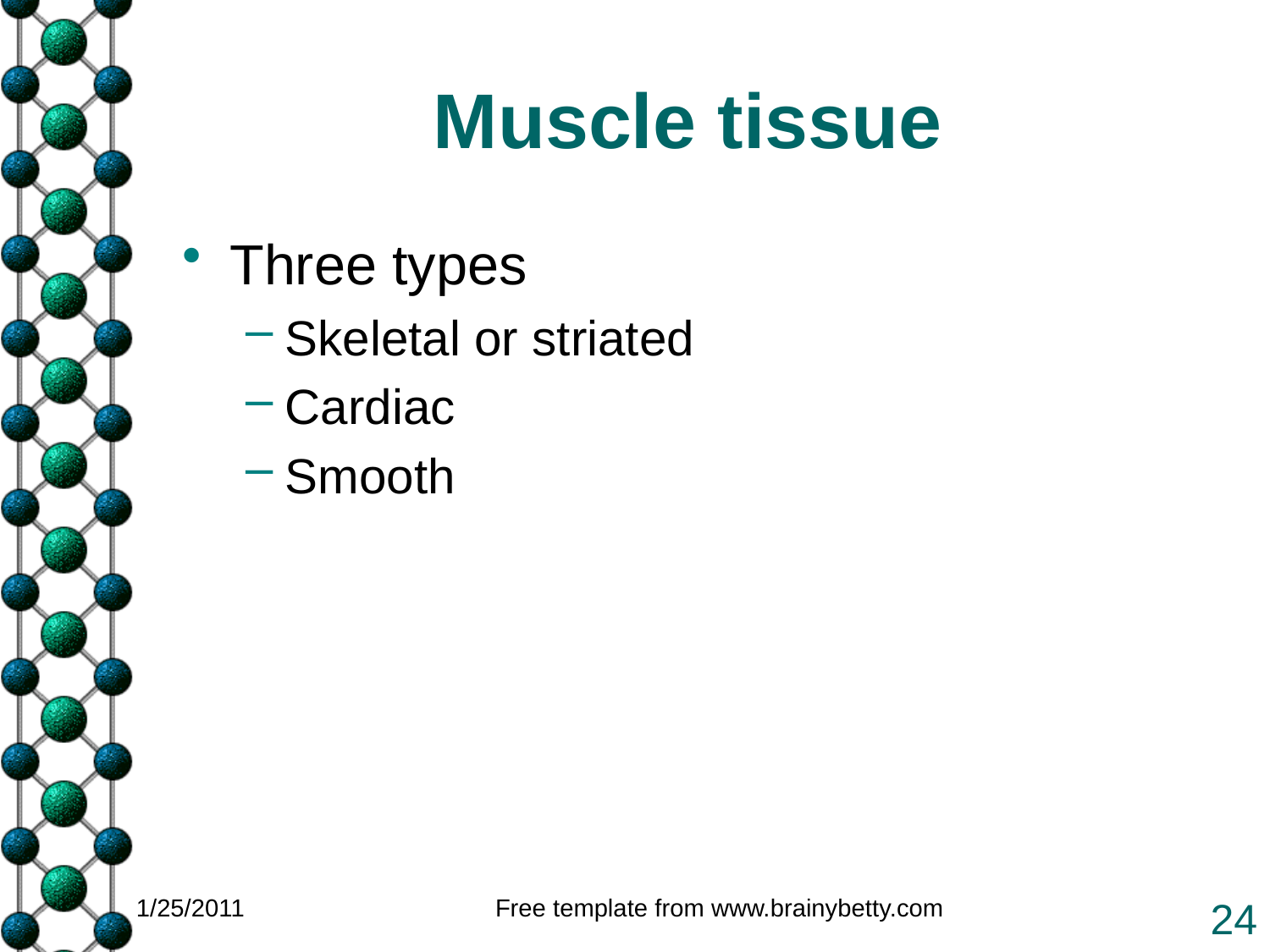

# Muscle tissue
Three types
Skeletal or striated
Cardiac
Smooth
1/25/2011
Free template from www.brainybetty.com
24